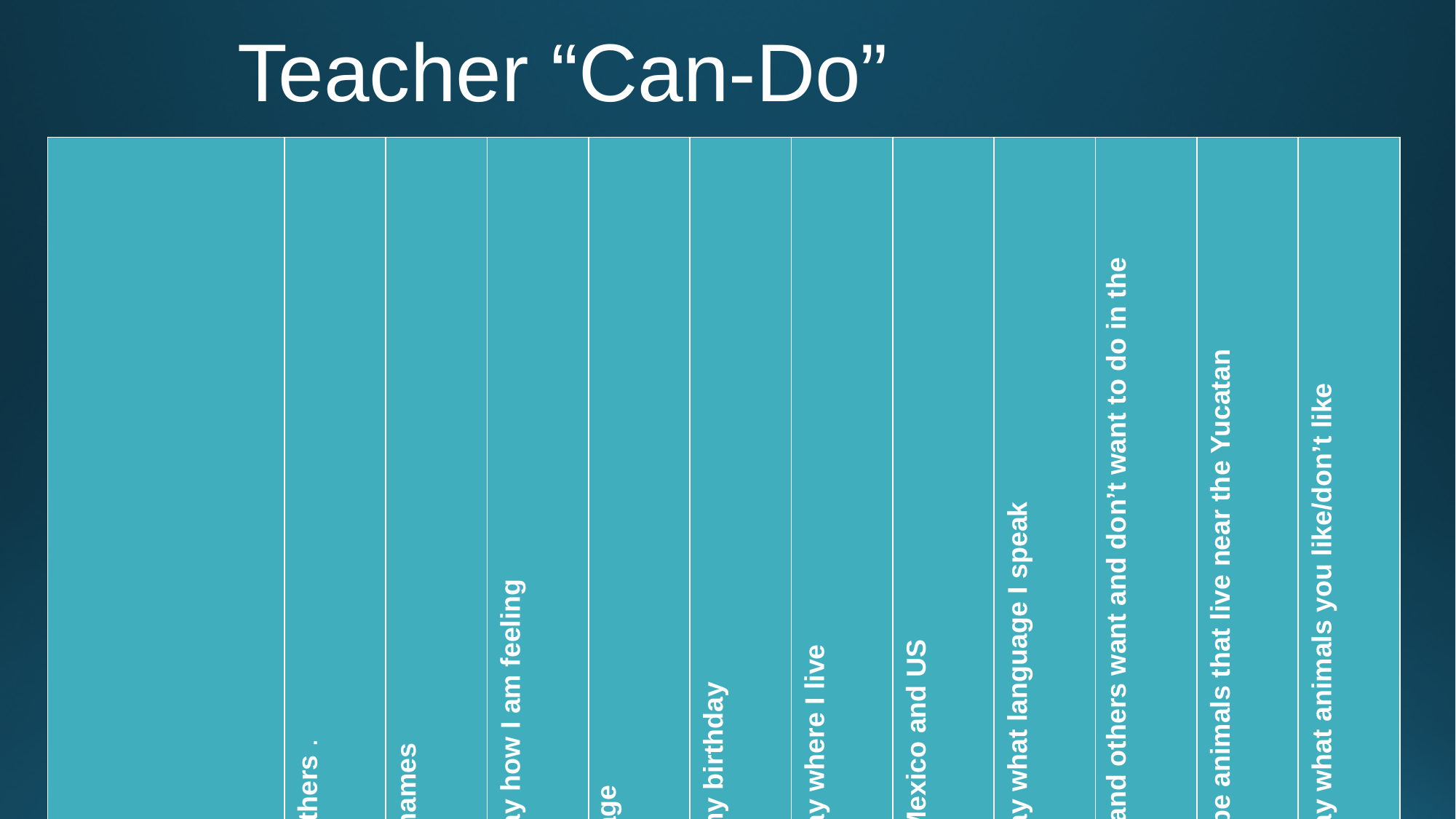

# Teacher “Can-Do”
|  | greet and leave others . | ask for and give names | ask others and say how I am feeling | ask for and give age | give the date of my birthday | ask others and say where I live | compare flag of Mexico and US | ask others and say what language I speak | talk about what I and others want and don’t want to do in the Yucatan | Name and describe animals that live near the Yucatan | ask others and say what animals you like/don’t like |
| --- | --- | --- | --- | --- | --- | --- | --- | --- | --- | --- | --- |
| Name of student 1 |  |  |  |  |  |  |  |  |  |  |  |
| Name of student 2 |  |  |  |  |  |  |  |  |  |  |  |
| Name of student 3 |  |  |  |  |  |  |  |  |  |  |  |
|  |  |  |  |  |  |  |  |  |  |  |  |
|  |  |  |  |  |  |  |  |  |  |  |  |
52